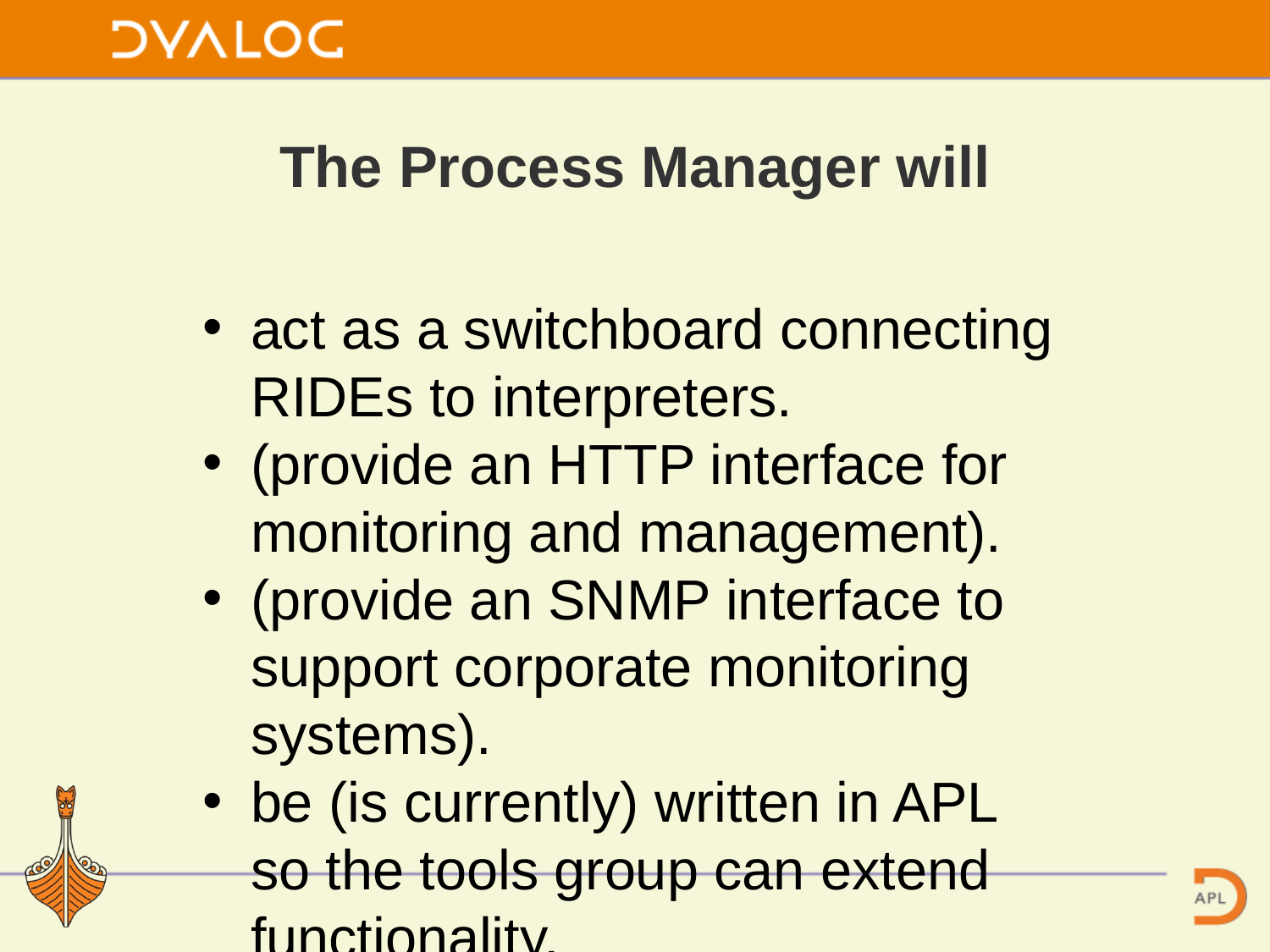

# The Process Manager will
act as a switchboard connecting RIDEs to interpreters.
(provide an HTTP interface for monitoring and management).
(provide an SNMP interface to support corporate monitoring systems).
be (is currently) written in APL so the tools group can extend functionality.